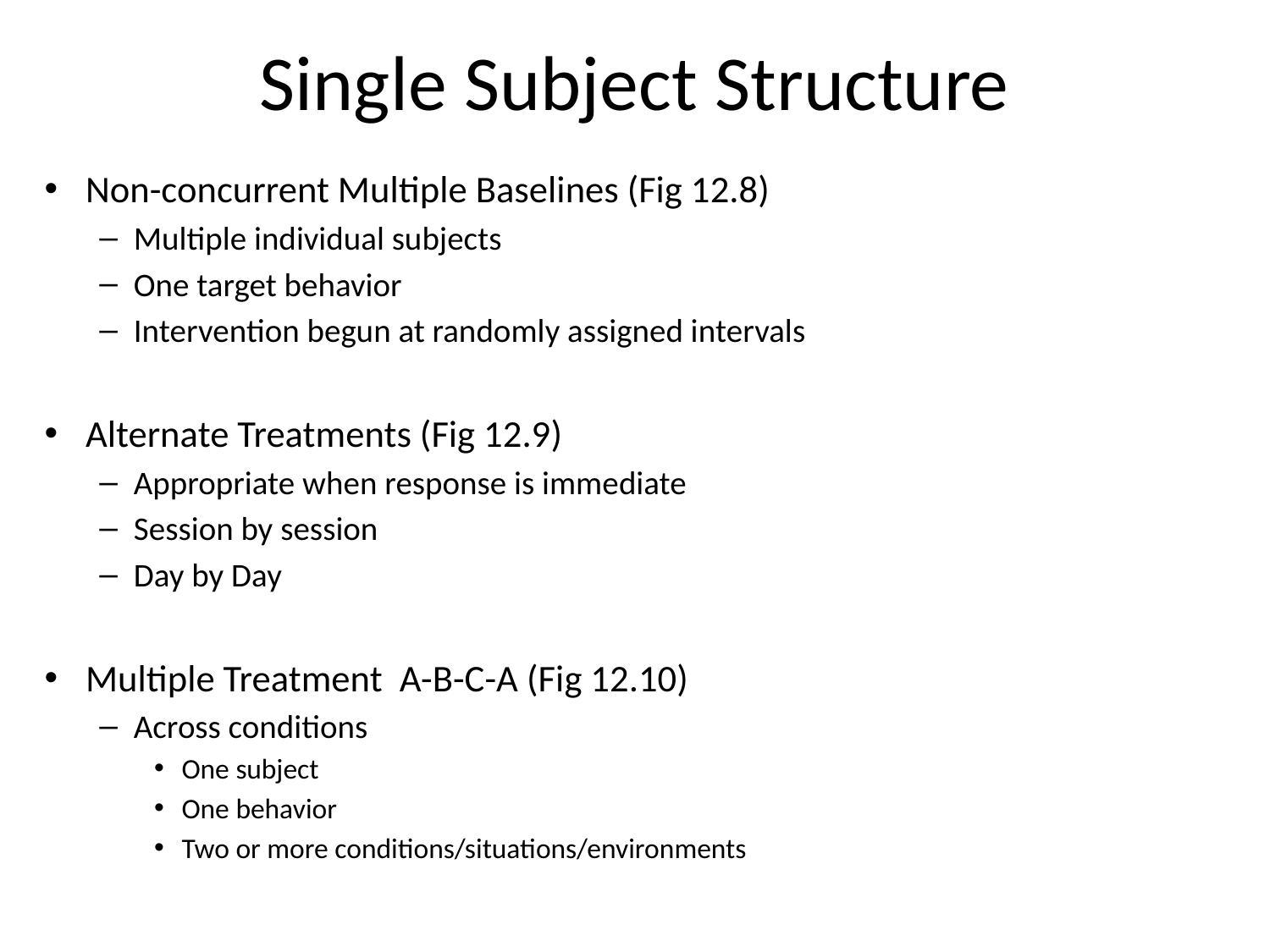

# Single Subject Structure
Non-concurrent Multiple Baselines (Fig 12.8)
Multiple individual subjects
One target behavior
Intervention begun at randomly assigned intervals

Alternate Treatments (Fig 12.9)
Appropriate when response is immediate
Session by session
Day by Day

Multiple Treatment  A-B-C-A (Fig 12.10)
Across conditions
One subject
One behavior
Two or more conditions/situations/environments